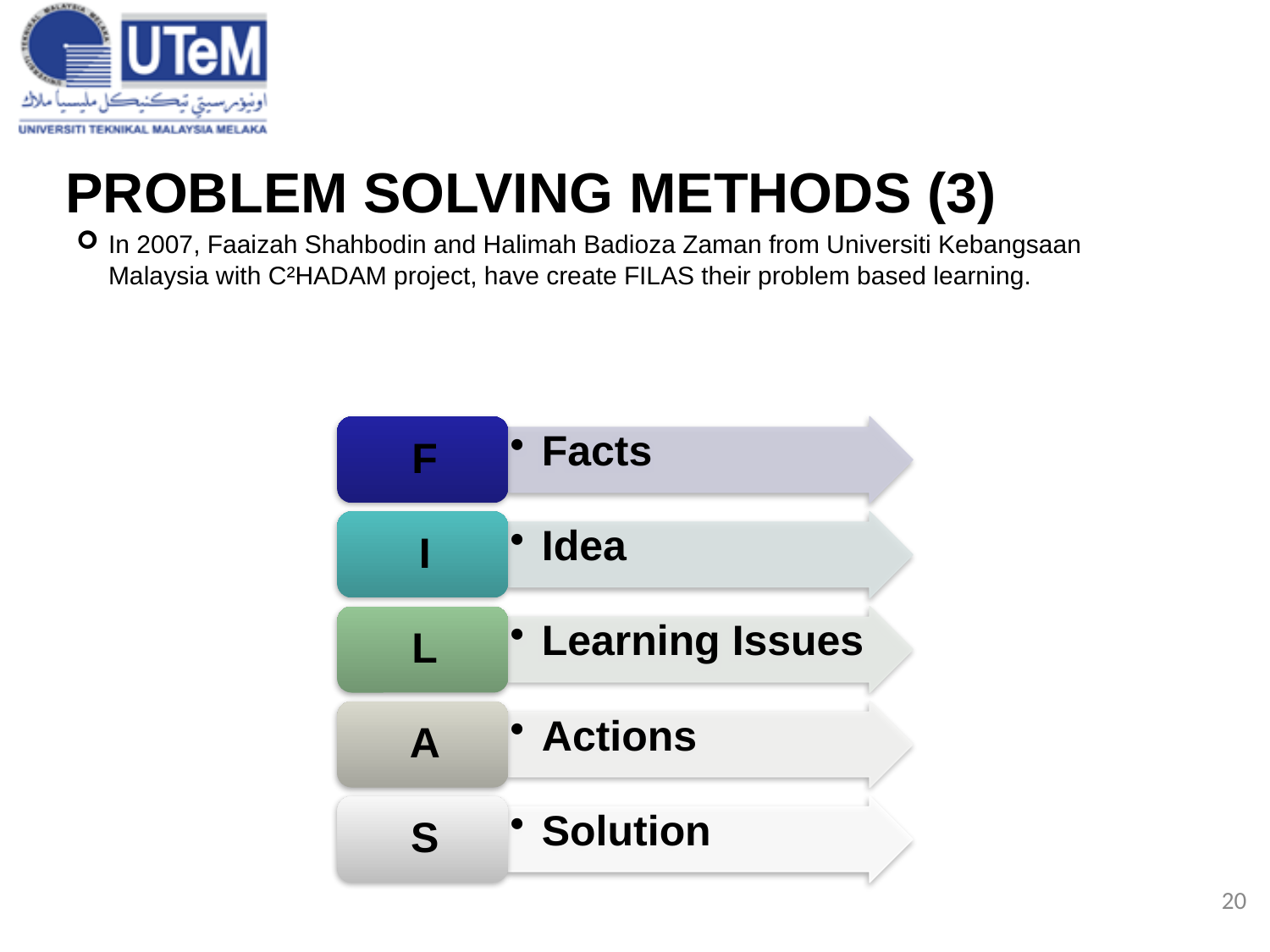

20
# PROBLEM SOLVING METHODS (3)
In 2007, Faaizah Shahbodin and Halimah Badioza Zaman from Universiti Kebangsaan Malaysia with C²HADAM project, have create FILAS their problem based learning.

Facts
F
Idea
I
Learning Issues
L
Actions
A
Solution
S
3/20/2019